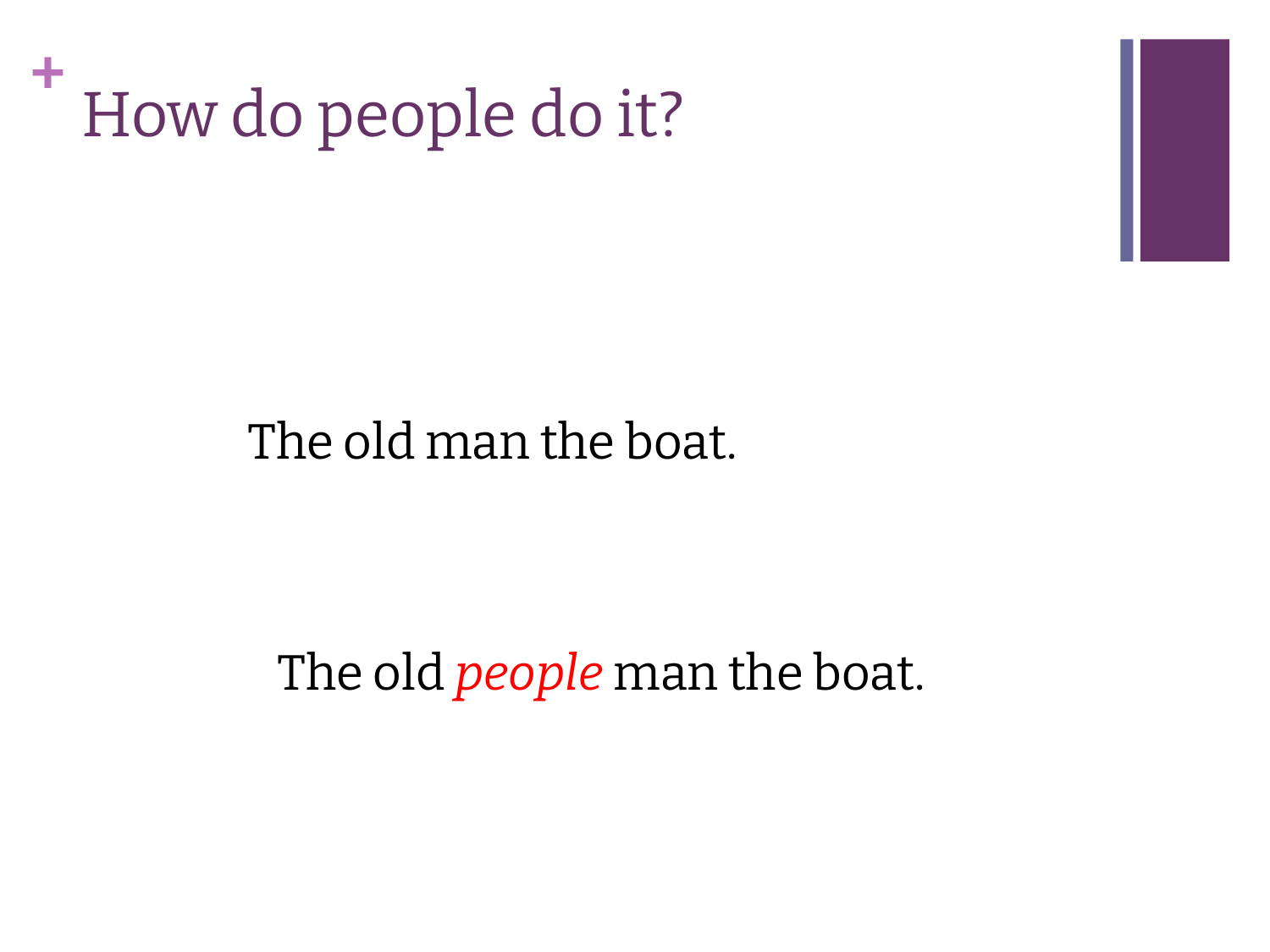

# How do people do it?
The old man the boat.
The old people man the boat.